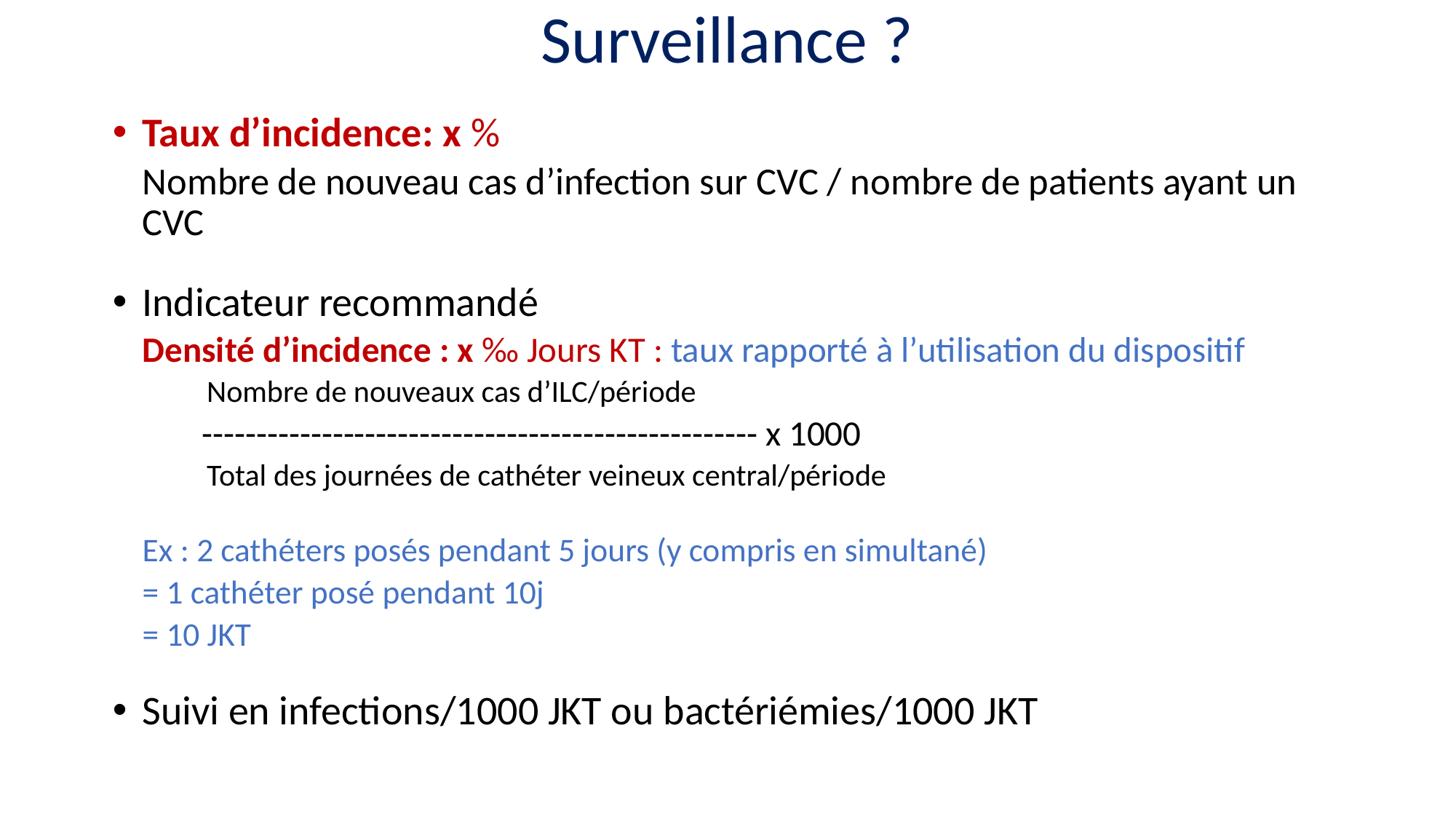

Surveillance ?
Taux d’incidence: x %
Nombre de nouveau cas d’infection sur CVC / nombre de patients ayant un CVC

Indicateur recommandé
Densité d’incidence : x ‰ Jours KT : taux rapporté à l’utilisation du dispositif
Nombre de nouveaux cas d’ILC/période
	--------------------------------------------------- x 1000
Total des journées de cathéter veineux central/période

Ex : 2 cathéters posés pendant 5 jours (y compris en simultané)
= 1 cathéter posé pendant 10j
= 10 JKT

Suivi en infections/1000 JKT ou bactériémies/1000 JKT